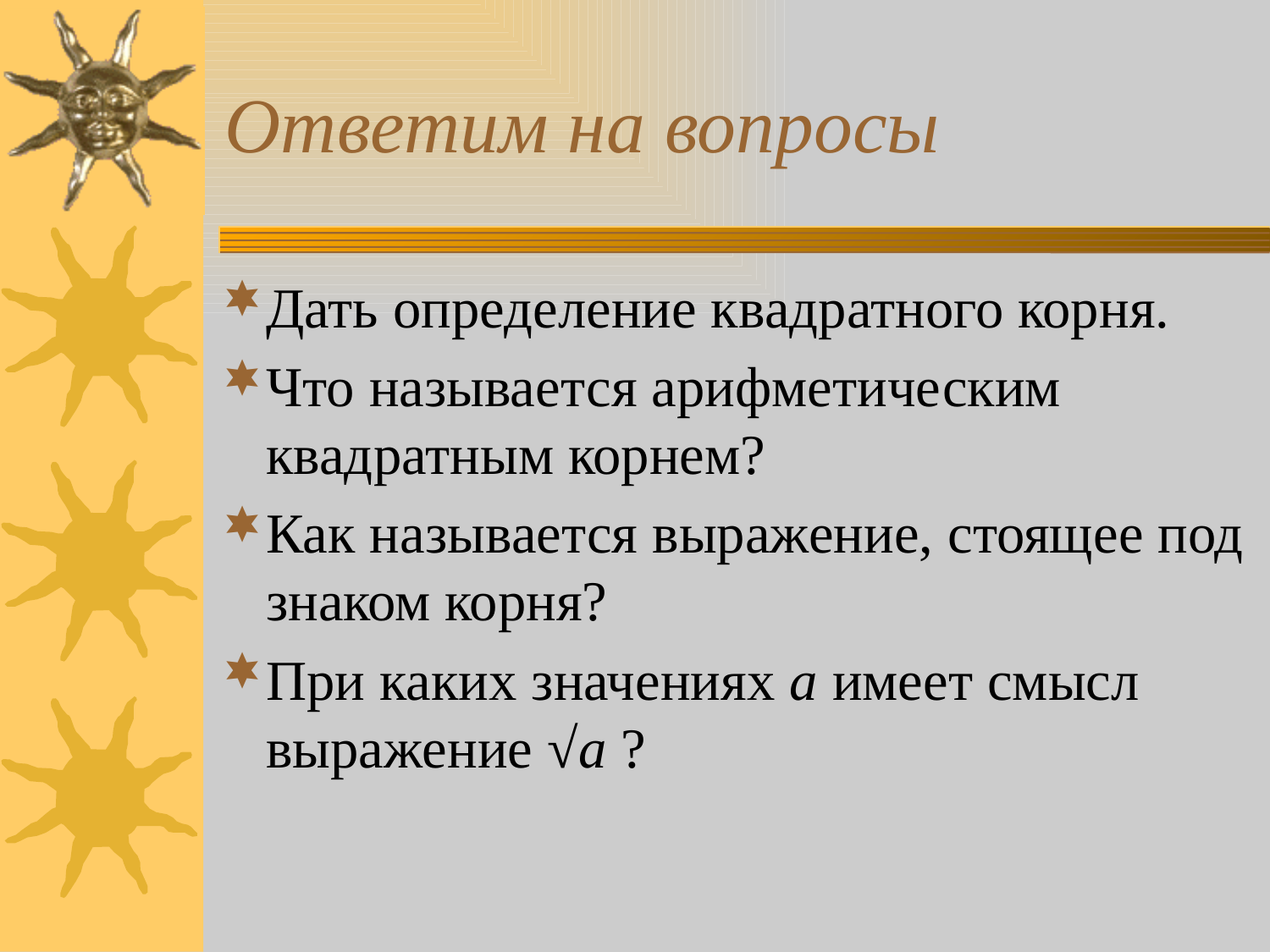

# Ответим на вопросы

Дать определение квадратного корня.
Что называется арифметическим квадратным корнем?
Как называется выражение, стоящее под знаком корня?
При каких значениях а имеет смысл выражение √а ?